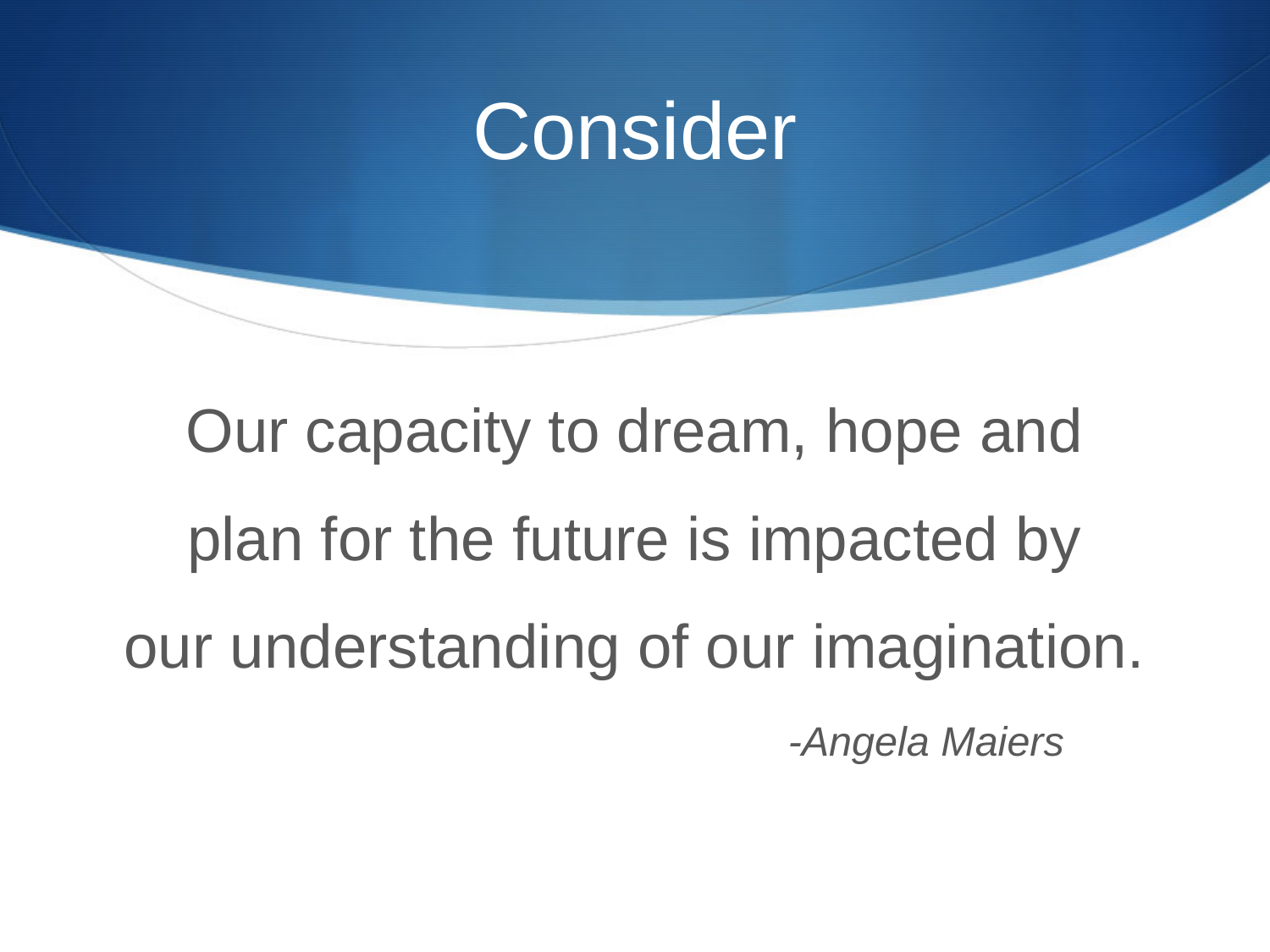

# Consider
Our capacity to dream, hope and
plan for the future is impacted by
our understanding of our imagination.
                                                   -Angela Maiers